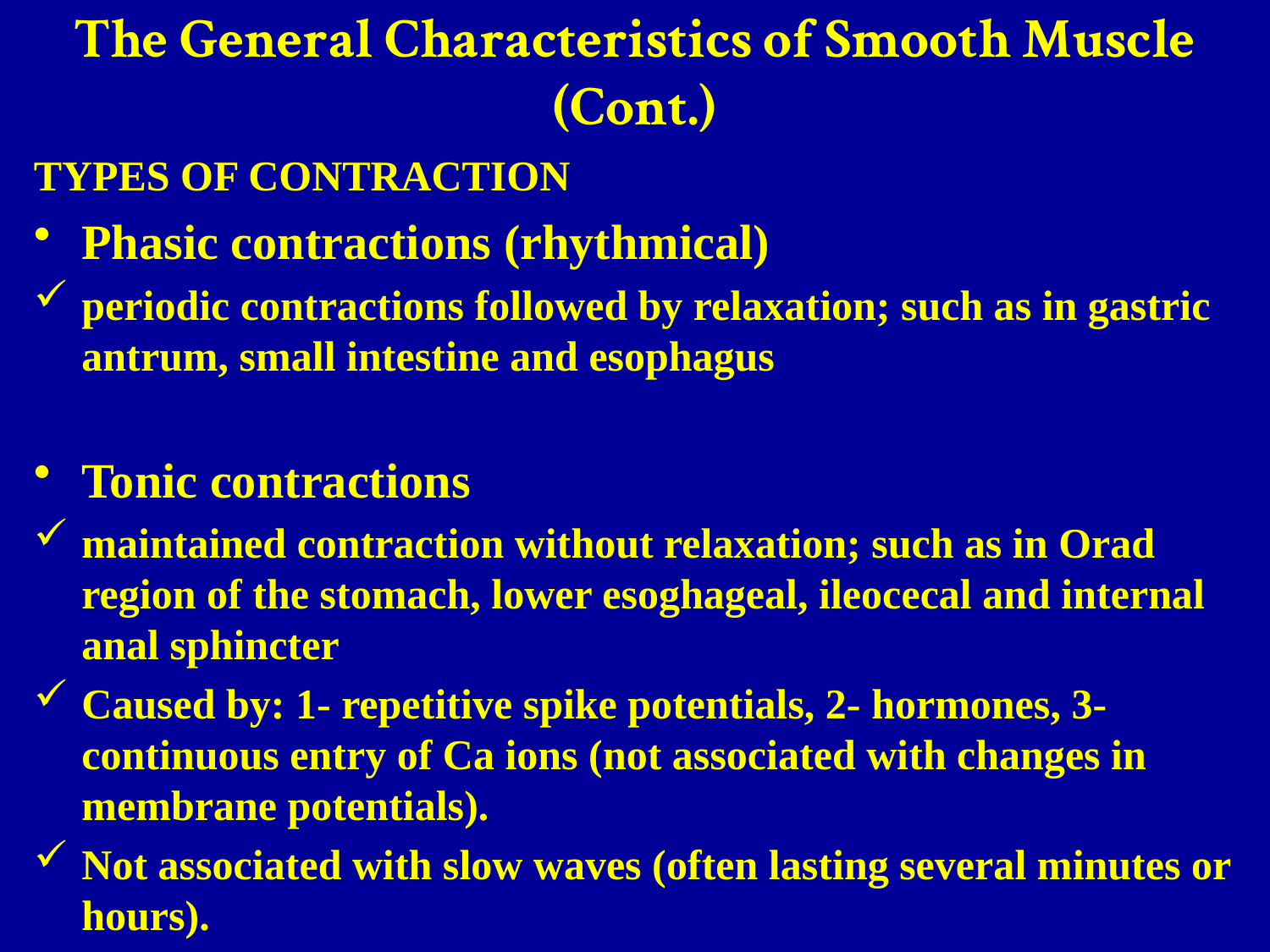

# The General Characteristics of Smooth Muscle (Cont.)
TYPES OF CONTRACTION
Phasic contractions (rhythmical)
periodic contractions followed by relaxation; such as in gastric antrum, small intestine and esophagus

Tonic contractions
maintained contraction without relaxation; such as in Orad region of the stomach, lower esoghageal, ileocecal and internal anal sphincter
Caused by: 1- repetitive spike potentials, 2- hormones, 3- continuous entry of Ca ions (not associated with changes in membrane potentials).
Not associated with slow waves (often lasting several minutes or hours).